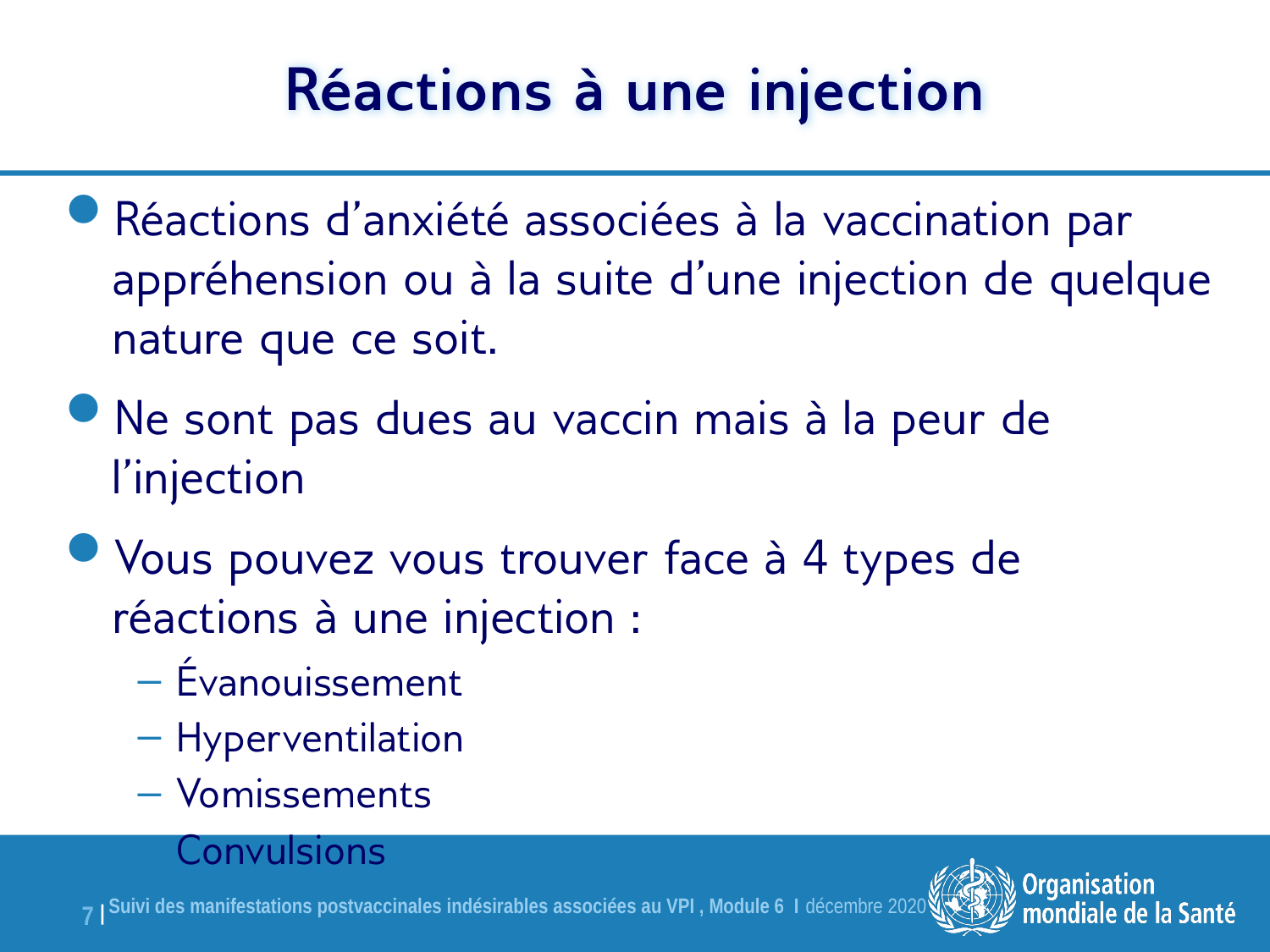

# Réactions à une injection
Réactions d’anxiété associées à la vaccination par appréhension ou à la suite d’une injection de quelque nature que ce soit.
Ne sont pas dues au vaccin mais à la peur de l’injection
Vous pouvez vous trouver face à 4 types de réactions à une injection :
Évanouissement
Hyperventilation
Vomissements
Convulsions